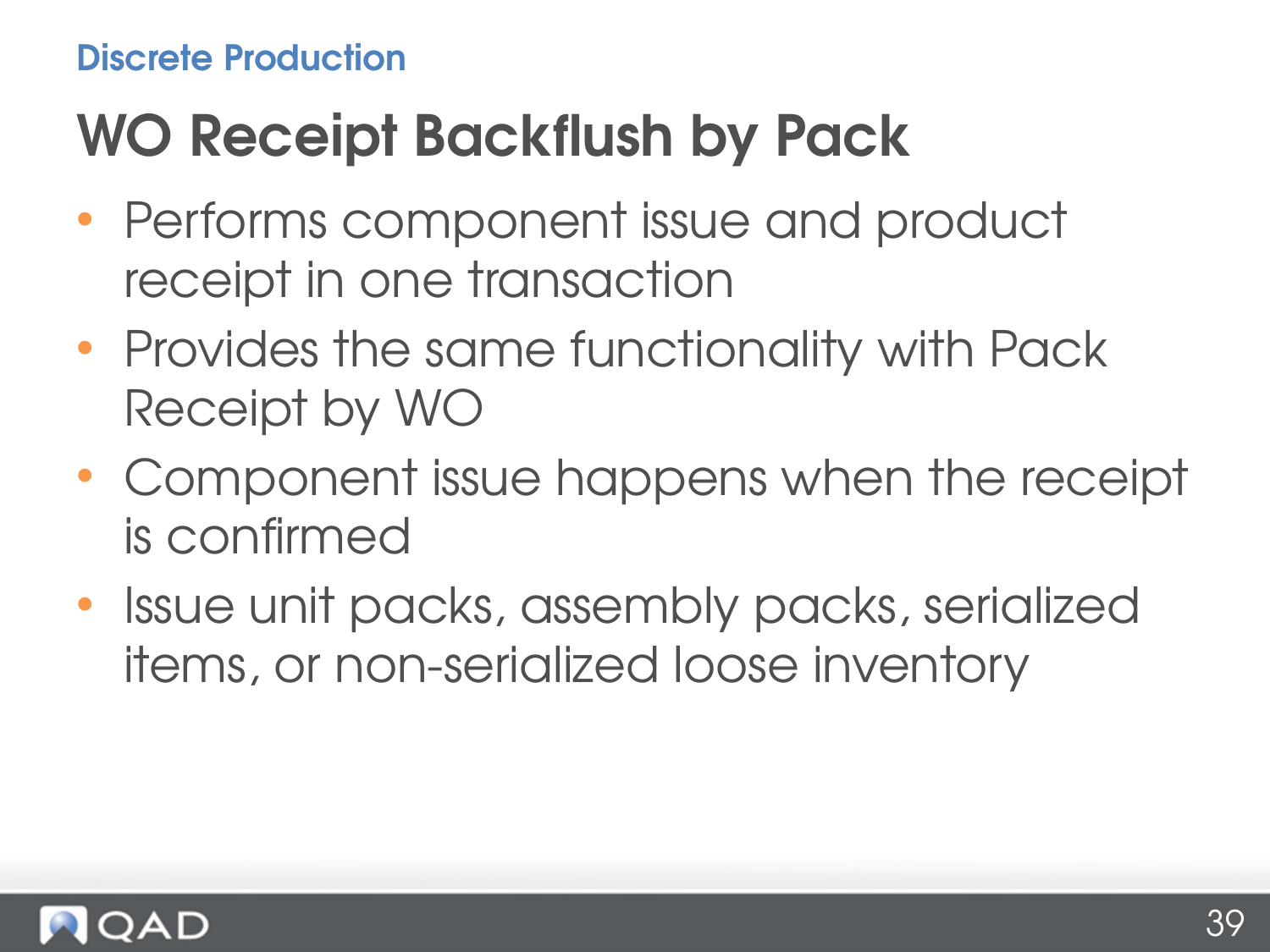

Discrete Production
# WO Receipt Backflush by Pack
Performs component issue and product receipt in one transaction
Provides the same functionality with Pack Receipt by WO
Component issue happens when the receipt is confirmed
Issue unit packs, assembly packs, serialized items, or non-serialized loose inventory

39